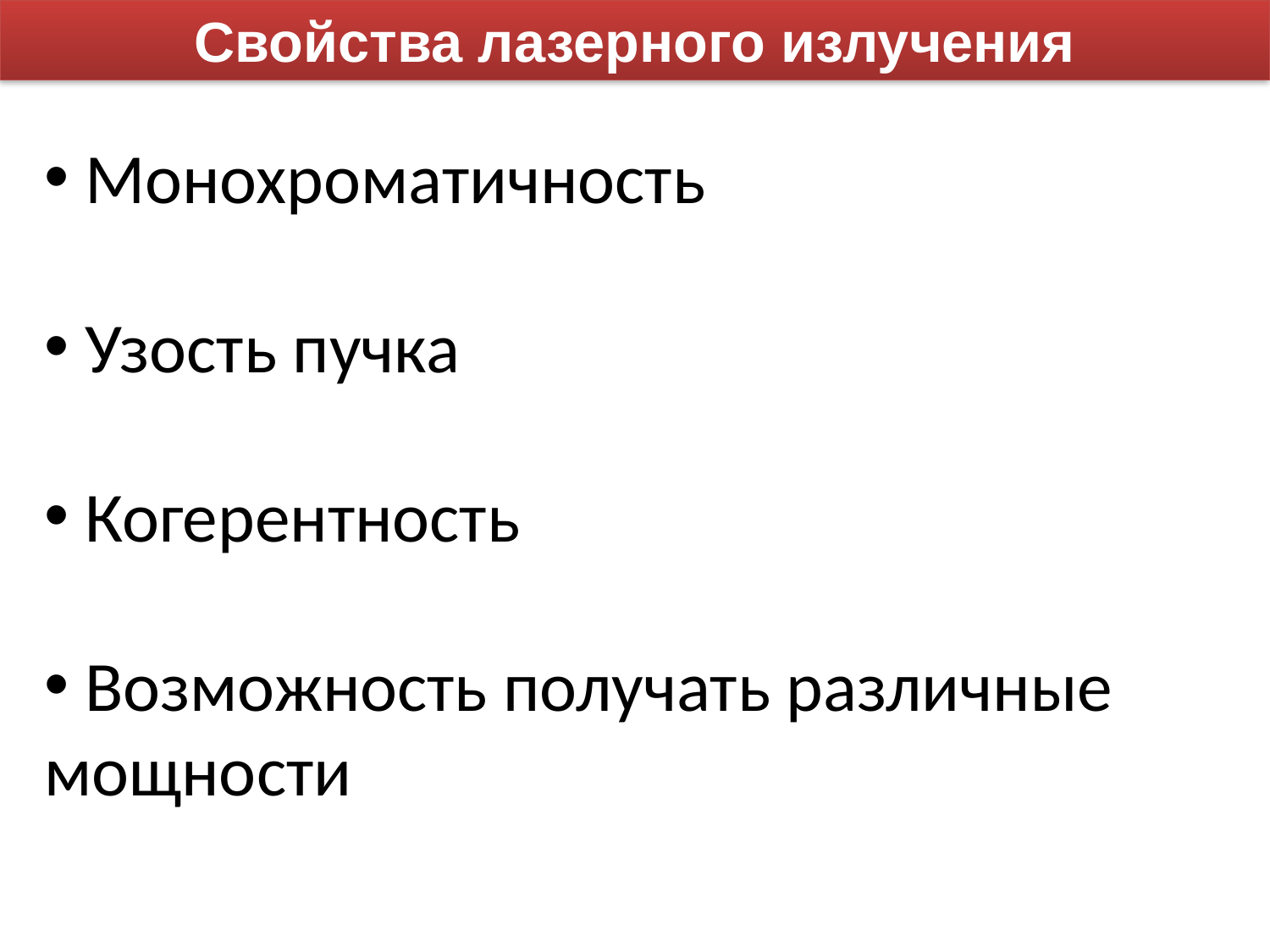

Свойства лазерного излучения
 Монохроматичность

 Узость пучка

 Когерентность

 Возможность получать различные мощности